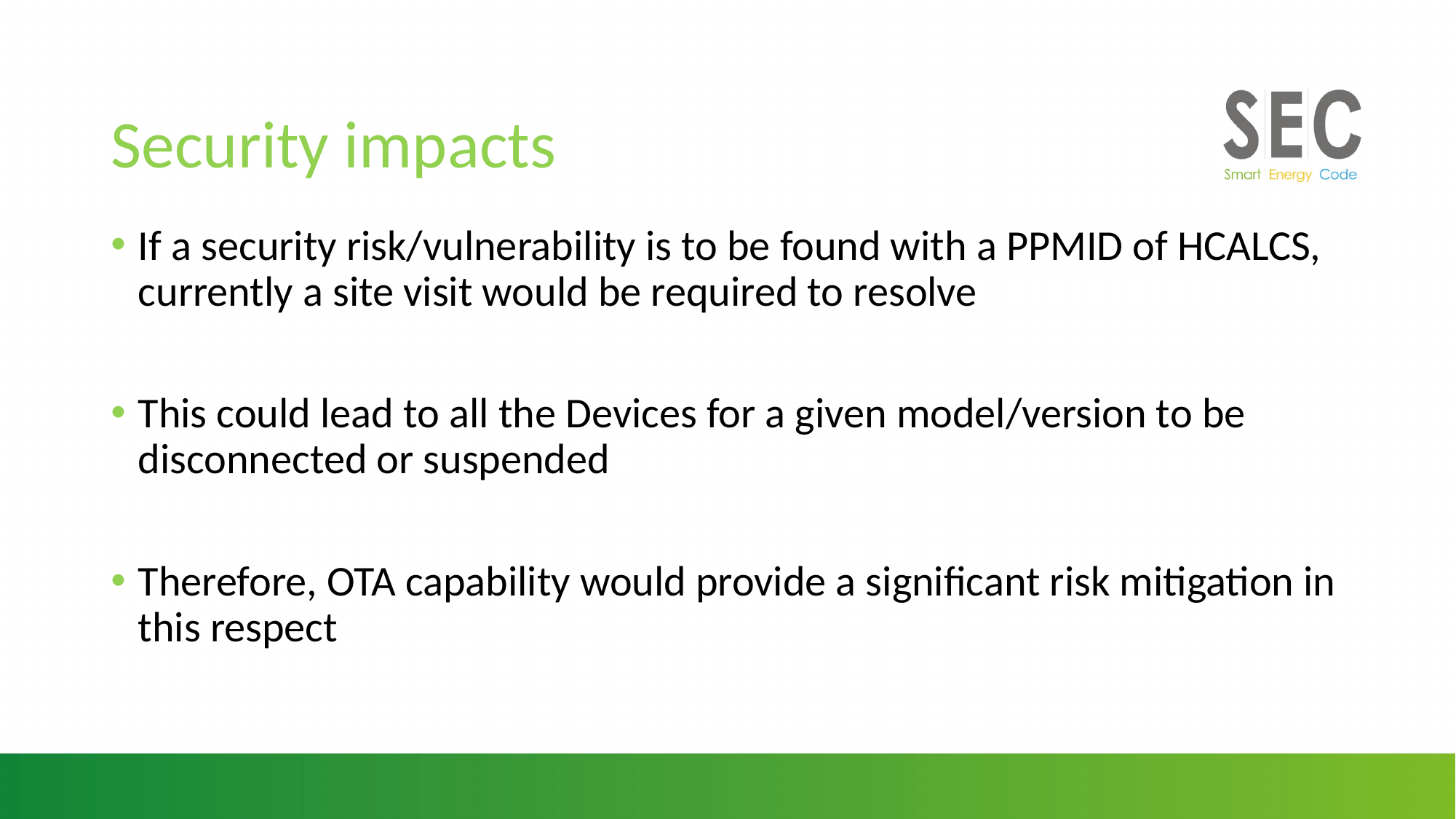

# Security impacts
If a security risk/vulnerability is to be found with a PPMID of HCALCS, currently a site visit would be required to resolve

This could lead to all the Devices for a given model/version to be disconnected or suspended

Therefore, OTA capability would provide a significant risk mitigation in this respect